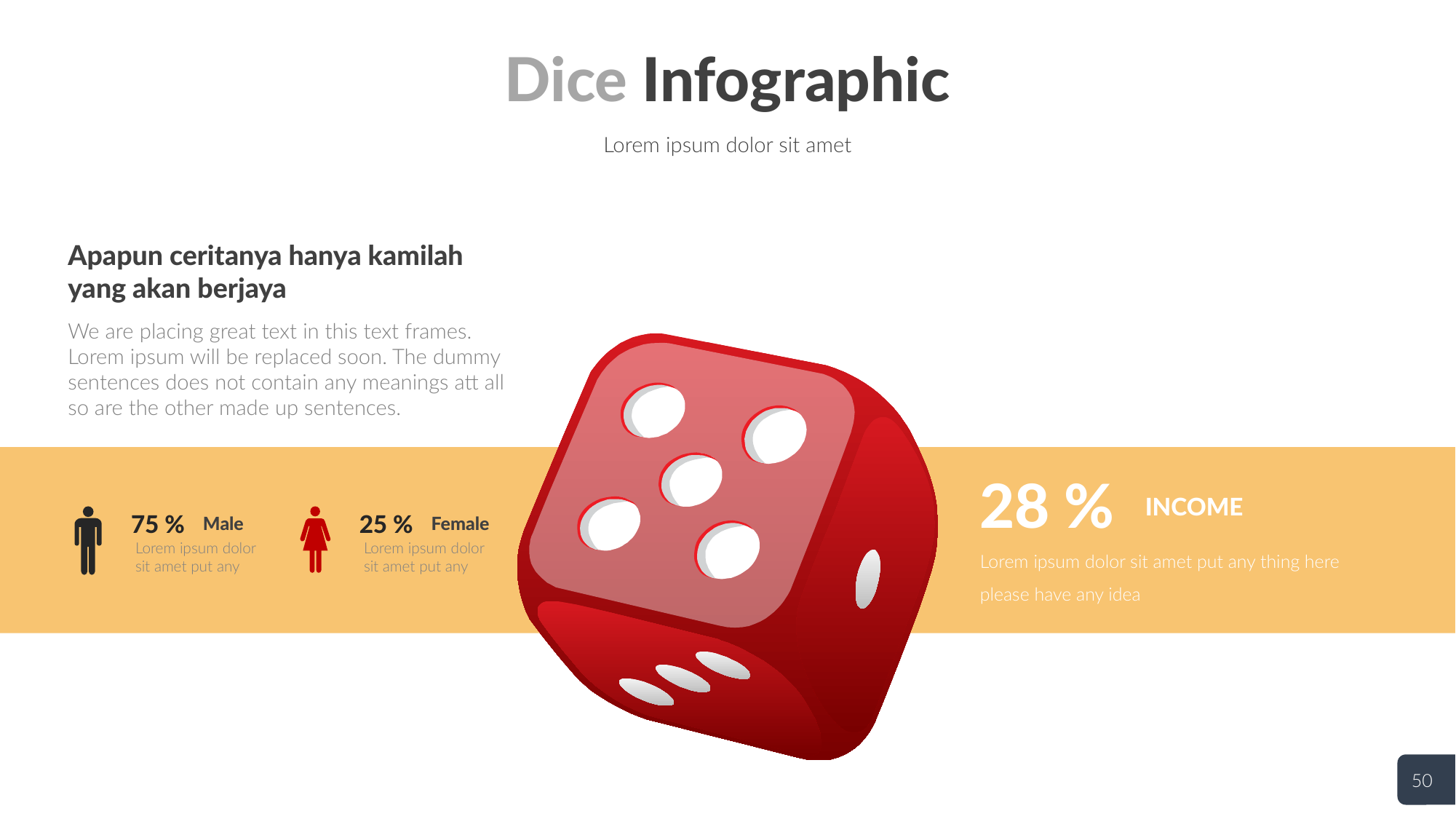

# Dice Infographic
Lorem ipsum dolor sit amet
Apapun ceritanya hanya kamilah yang akan berjaya
We are placing great text in this text frames. Lorem ipsum will be replaced soon. The dummy sentences does not contain any meanings att all so are the other made up sentences.

28 %
INCOME
Lorem ipsum dolor sit amet put any thing here please have any idea
75 %
Male
Lorem ipsum dolor sit amet put any
25 %
Female
Lorem ipsum dolor sit amet put any

50